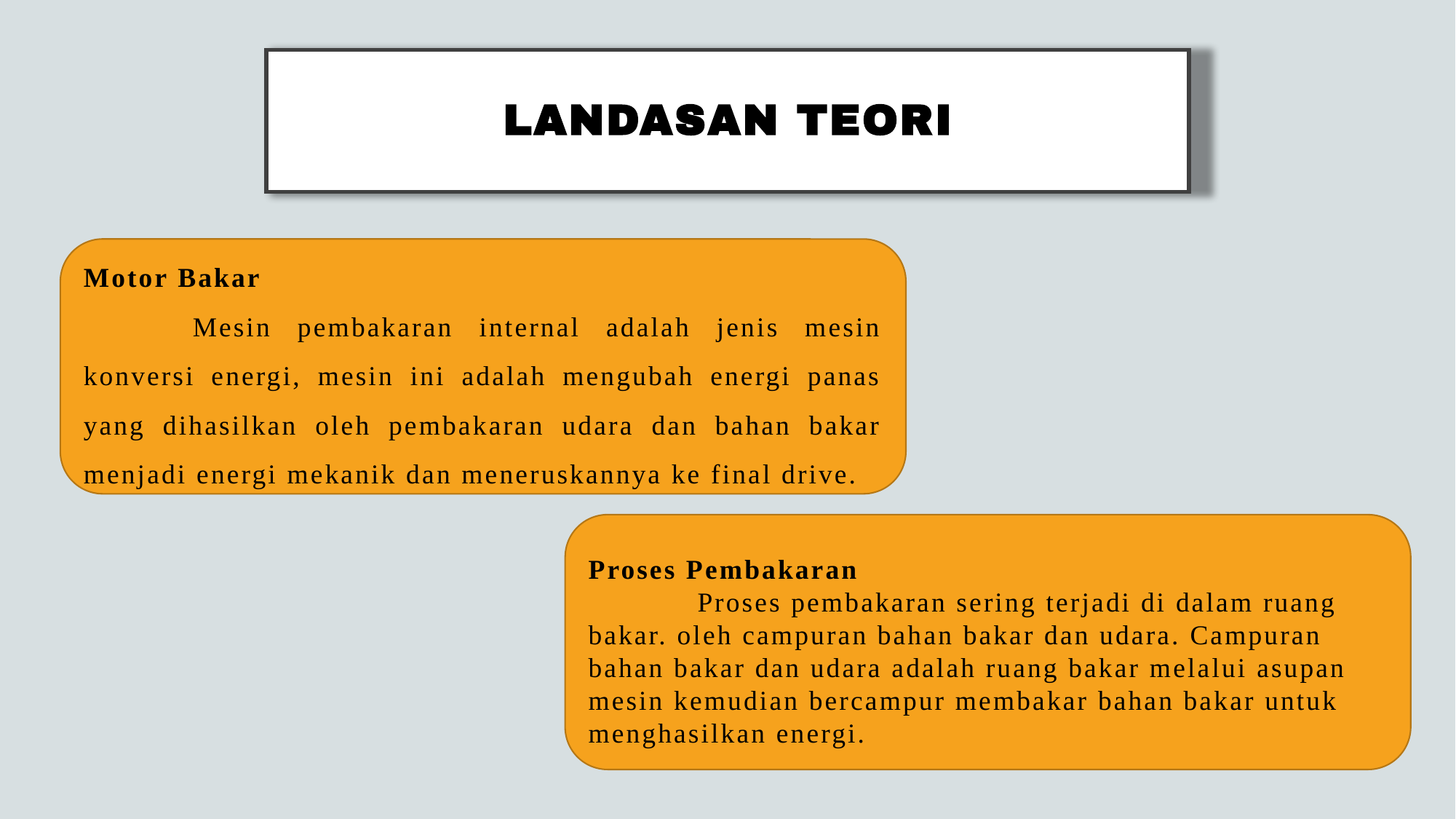

# Landasan Teori
Motor Bakar
	Mesin pembakaran internal adalah jenis mesin konversi energi, mesin ini adalah mengubah energi panas yang dihasilkan oleh pembakaran udara dan bahan bakar menjadi energi mekanik dan meneruskannya ke final drive.
Proses Pembakaran
	Proses pembakaran sering terjadi di dalam ruang bakar. oleh campuran bahan bakar dan udara. Campuran bahan bakar dan udara adalah ruang bakar melalui asupan mesin kemudian bercampur membakar bahan bakar untuk menghasilkan energi.